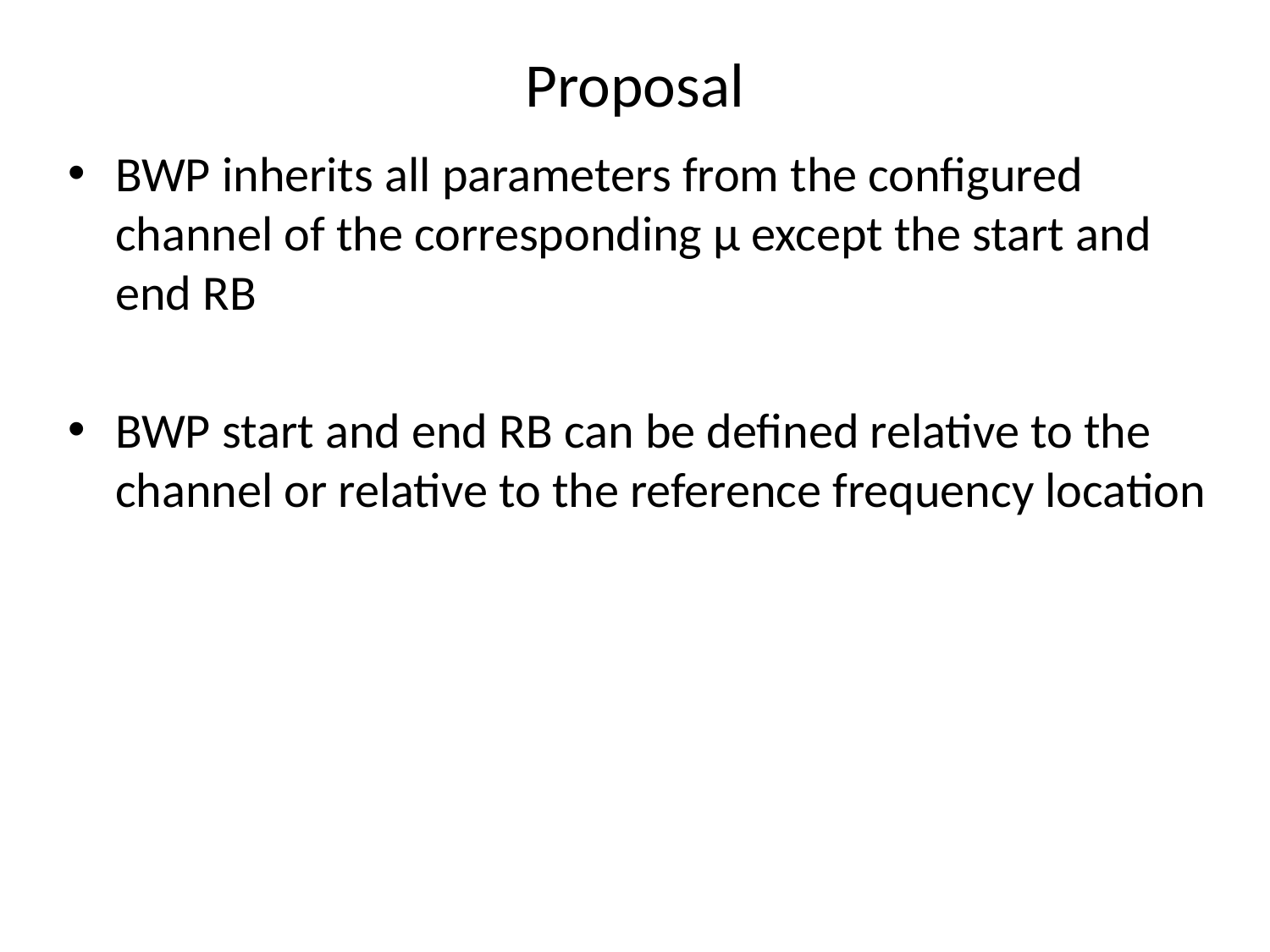

# Proposal
BWP inherits all parameters from the configured channel of the corresponding µ except the start and end RB

BWP start and end RB can be defined relative to the channel or relative to the reference frequency location